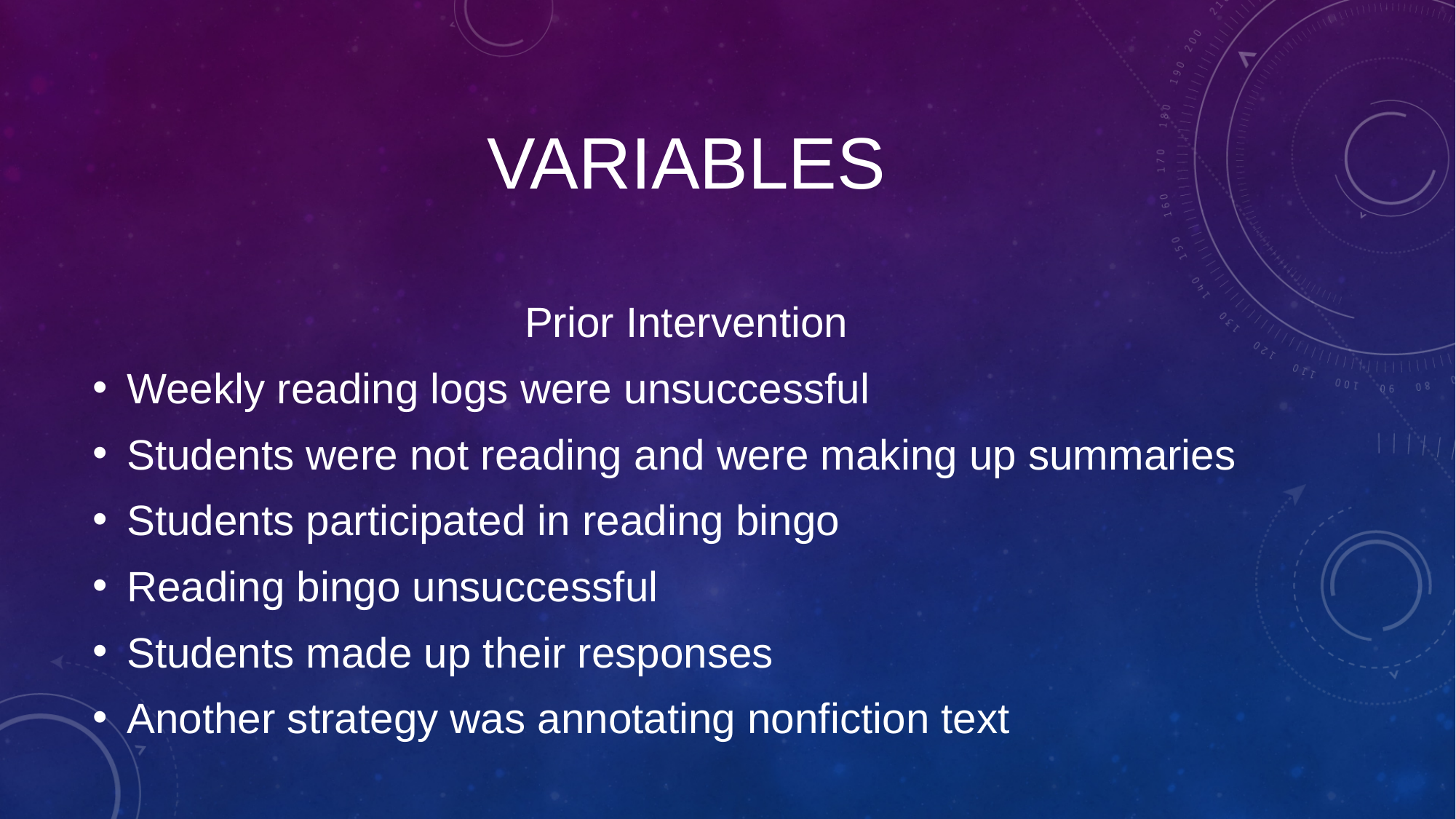

# Variables
Prior Intervention
Weekly reading logs were unsuccessful
Students were not reading and were making up summaries
Students participated in reading bingo
Reading bingo unsuccessful
Students made up their responses
Another strategy was annotating nonfiction text